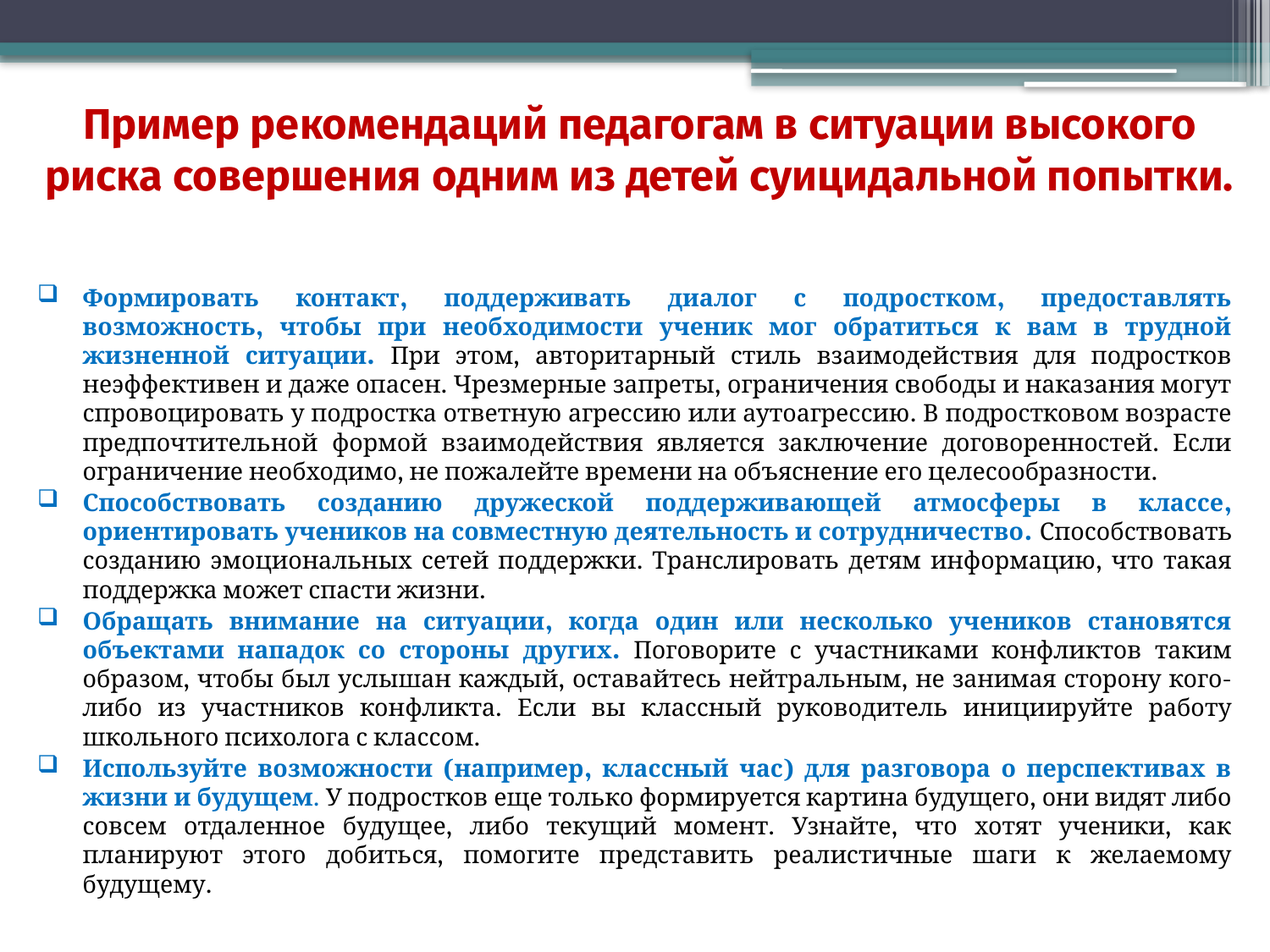

# Пример рекомендаций педагогам в ситуации высокого риска совершения одним из детей суицидальной попытки.
Формировать контакт, поддерживать диалог с подростком, предоставлять возможность, чтобы при необходимости ученик мог обратиться к вам в трудной жизненной ситуации. При этом, авторитарный стиль взаимодействия для подростков неэффективен и даже опасен. Чрезмерные запреты, ограничения свободы и наказания могут спровоцировать у подростка ответную агрессию или аутоагрессию. В подростковом возрасте предпочтительной формой взаимодействия является заключение договоренностей. Если ограничение необходимо, не пожалейте времени на объяснение его целесообразности.
Способствовать созданию дружеской поддерживающей атмосферы в классе, ориентировать учеников на совместную деятельность и сотрудничество. Способствовать созданию эмоциональных сетей поддержки. Транслировать детям информацию, что такая поддержка может спасти жизни.
Обращать внимание на ситуации, когда один или несколько учеников становятся объектами нападок со стороны других. Поговорите с участниками конфликтов таким образом, чтобы был услышан каждый, оставайтесь нейтральным, не занимая сторону кого-либо из участников конфликта. Если вы классный руководитель инициируйте работу школьного психолога с классом.
Используйте возможности (например, классный час) для разговора о перспективах в жизни и будущем. У подростков еще только формируется картина будущего, они видят либо совсем отдаленное будущее, либо текущий момент. Узнайте, что хотят ученики, как планируют этого добиться, помогите представить реалистичные шаги к желаемому будущему.